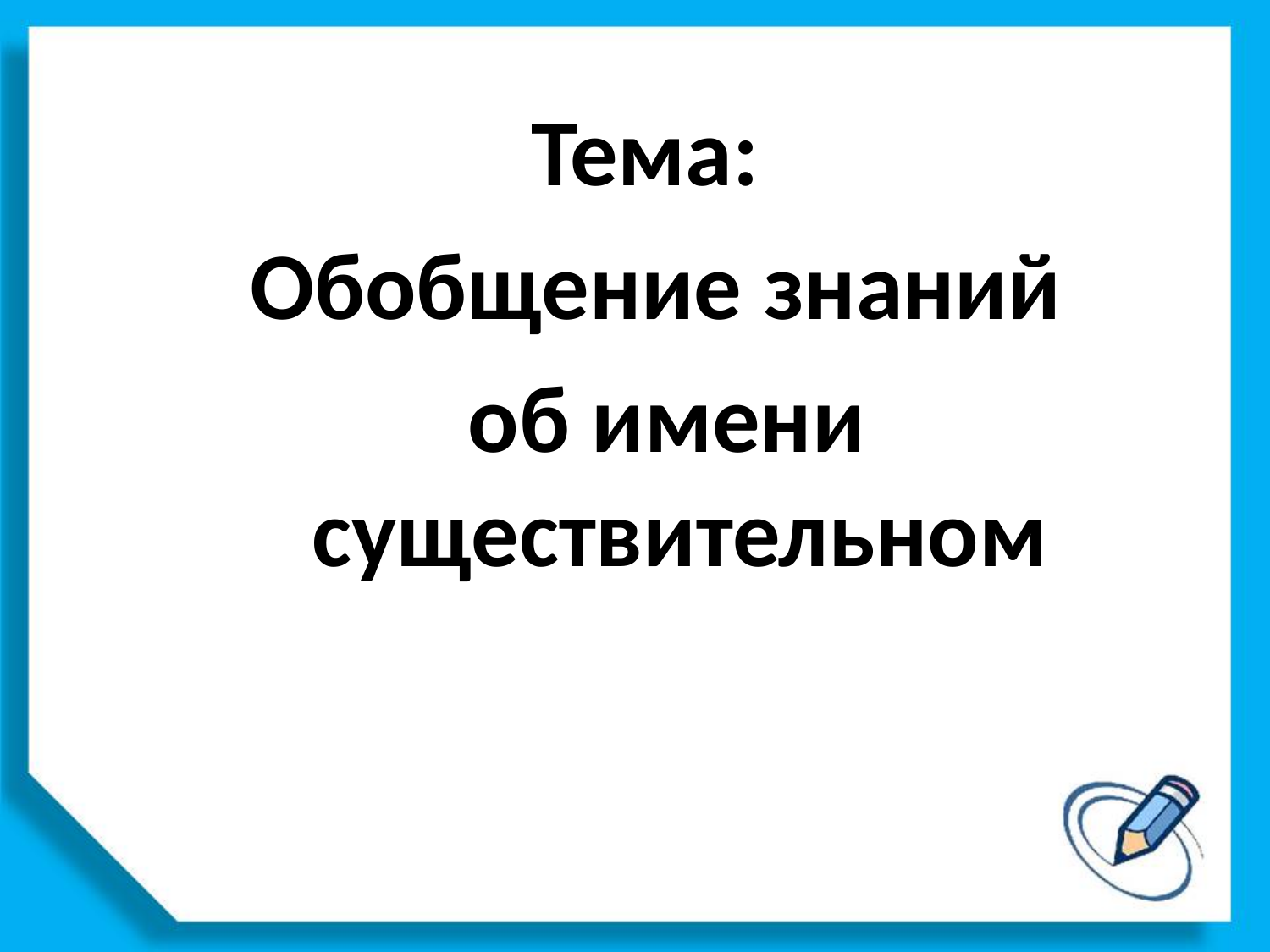

# Тема:
Обобщение знаний
 об имени существительном